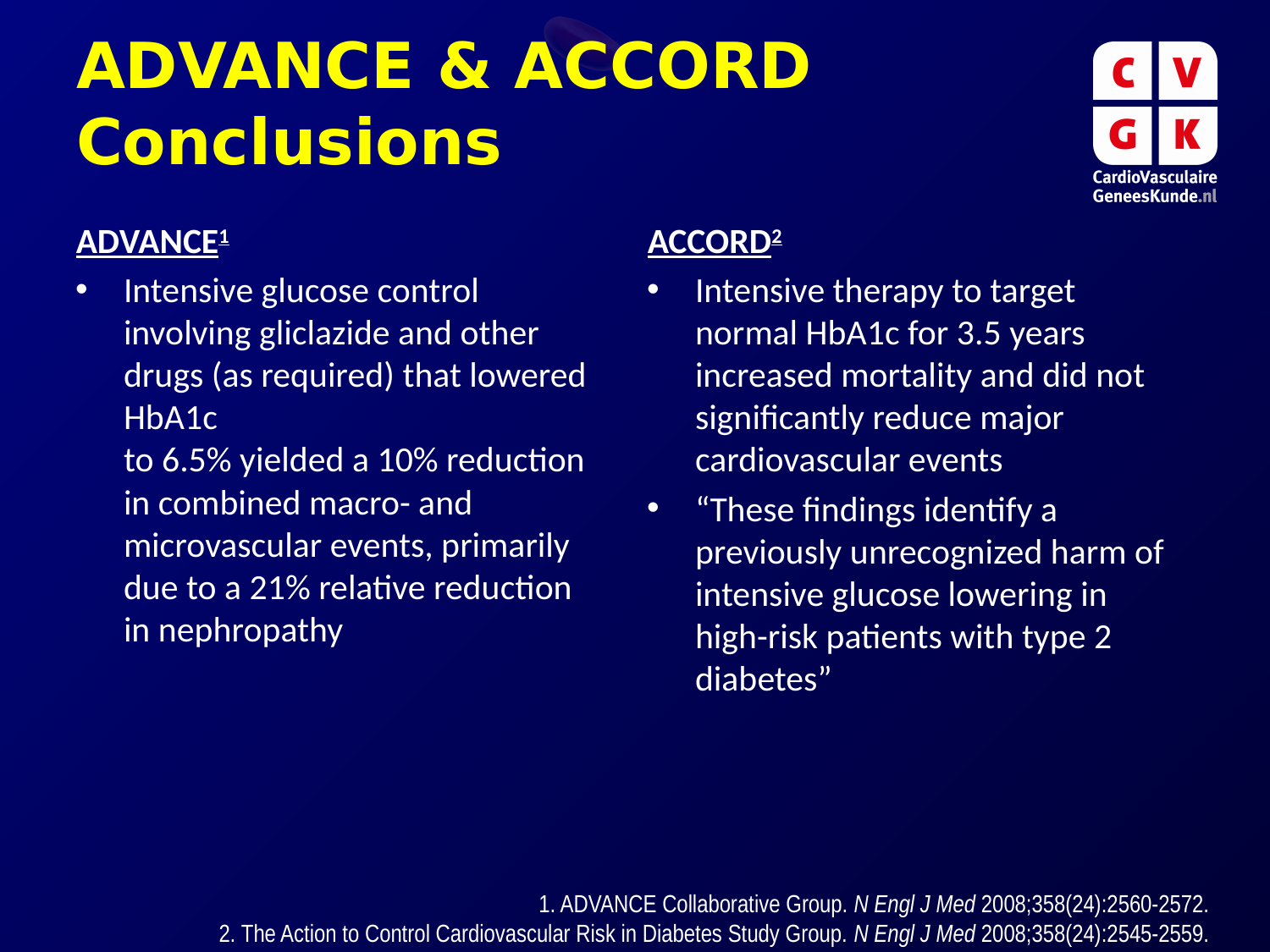

ADVANCE & ACCORD
Conclusions
ADVANCE1
Intensive glucose control involving gliclazide and other drugs (as required) that lowered HbA1c
to 6.5% yielded a 10% reduction
in combined macro- and microvascular events, primarily
due to a 21% relative reduction
in nephropathy
ACCORD2
Intensive therapy to target normal HbA1c for 3.5 years increased mortality and did not significantly reduce major cardiovascular events
“These findings identify a previously unrecognized harm of intensive glucose lowering in high-risk patients with type 2 diabetes”
1. ADVANCE Collaborative Group. N Engl J Med 2008;358(24):2560-2572.
2. The Action to Control Cardiovascular Risk in Diabetes Study Group. N Engl J Med 2008;358(24):2545-2559.